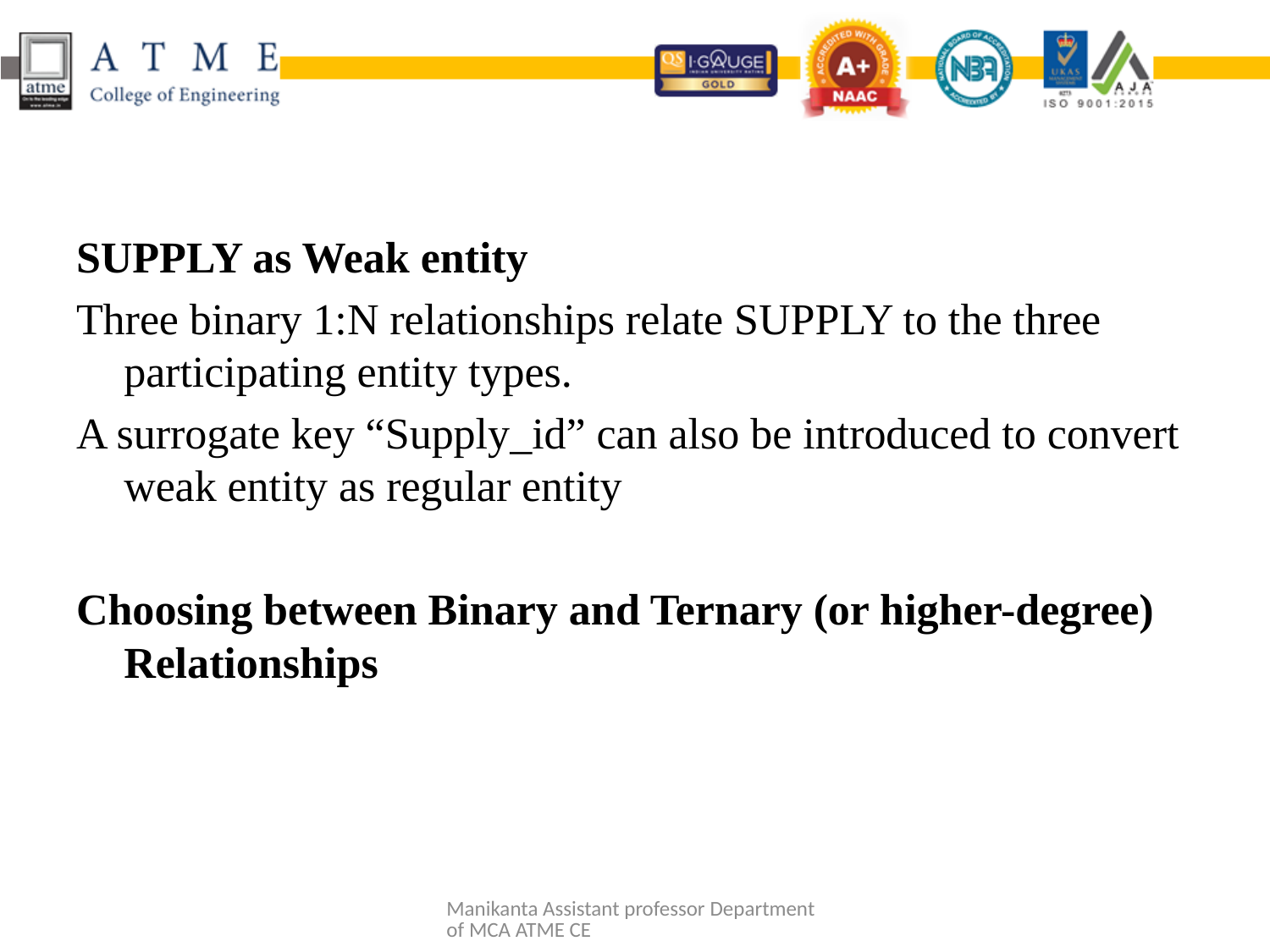

SUPPLY as Weak entity
Three binary 1:N relationships relate SUPPLY to the three participating entity types.
A surrogate key “Supply_id” can also be introduced to convert weak entity as regular entity

Choosing between Binary and Ternary (or higher-degree) Relationships

Manikanta Assistant professor Department of MCA ATME CE